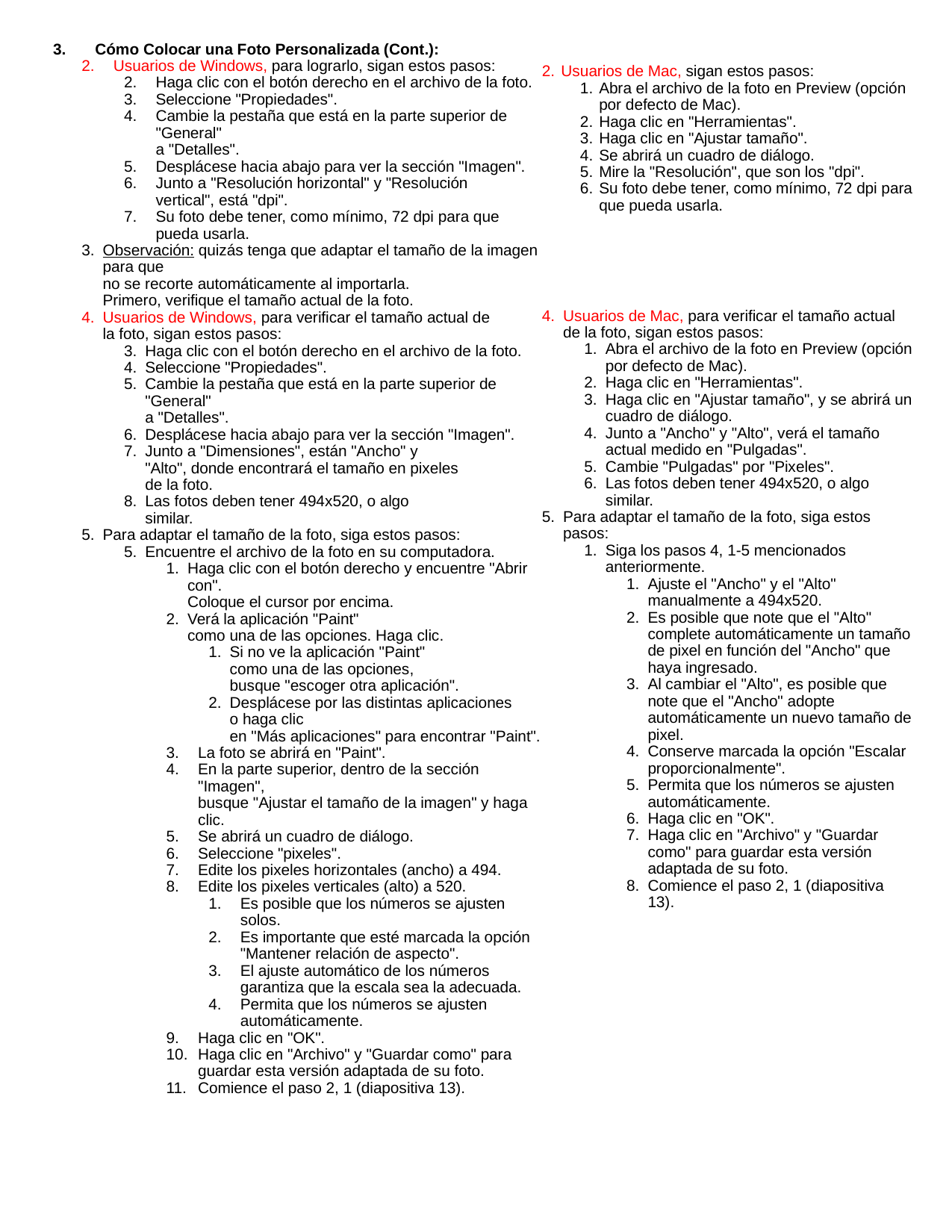

Cómo Colocar una Foto Personalizada (Cont.):
Usuarios de Windows, para lograrlo, sigan estos pasos:
Haga clic con el botón derecho en el archivo de la foto.
Seleccione "Propiedades".
Cambie la pestaña que está en la parte superior de "General"
a "Detalles".
Desplácese hacia abajo para ver la sección "Imagen".
Junto a "Resolución horizontal" y "Resolución
vertical", está "dpi".
Su foto debe tener, como mínimo, 72 dpi para que pueda usarla.
Observación: quizás tenga que adaptar el tamaño de la imagen para que
no se recorte automáticamente al importarla.
Primero, verifique el tamaño actual de la foto.
Usuarios de Windows, para verificar el tamaño actual de
la foto, sigan estos pasos:
Haga clic con el botón derecho en el archivo de la foto.
Seleccione "Propiedades".
Cambie la pestaña que está en la parte superior de "General"
a "Detalles".
Desplácese hacia abajo para ver la sección "Imagen".
Junto a "Dimensiones", están "Ancho" y
"Alto", donde encontrará el tamaño en pixeles
de la foto.
Las fotos deben tener 494x520, o algo
similar.
Para adaptar el tamaño de la foto, siga estos pasos:
Encuentre el archivo de la foto en su computadora.
Haga clic con el botón derecho y encuentre "Abrir con".
Coloque el cursor por encima.
Verá la aplicación "Paint"
como una de las opciones. Haga clic.
Si no ve la aplicación "Paint"
como una de las opciones,
busque "escoger otra aplicación".
Desplácese por las distintas aplicaciones
o haga clic
en "Más aplicaciones" para encontrar "Paint".
La foto se abrirá en "Paint".
En la parte superior, dentro de la sección "Imagen",
busque "Ajustar el tamaño de la imagen" y haga clic.
Se abrirá un cuadro de diálogo.
Seleccione "pixeles".
Edite los pixeles horizontales (ancho) a 494.
Edite los pixeles verticales (alto) a 520.
Es posible que los números se ajusten solos.
Es importante que esté marcada la opción "Mantener relación de aspecto".
El ajuste automático de los números garantiza que la escala sea la adecuada.
Permita que los números se ajusten automáticamente.
Haga clic en "OK".
Haga clic en "Archivo" y "Guardar como" para guardar esta versión adaptada de su foto.
Comience el paso 2, 1 (diapositiva 13).
Usuarios de Mac, sigan estos pasos:
Abra el archivo de la foto en Preview (opción por defecto de Mac).
Haga clic en "Herramientas".
Haga clic en "Ajustar tamaño".
Se abrirá un cuadro de diálogo.
Mire la "Resolución", que son los "dpi".
Su foto debe tener, como mínimo, 72 dpi para que pueda usarla.

Usuarios de Mac, para verificar el tamaño actual de la foto, sigan estos pasos:
Abra el archivo de la foto en Preview (opción por defecto de Mac).
Haga clic en "Herramientas".
Haga clic en "Ajustar tamaño", y se abrirá un cuadro de diálogo.
Junto a "Ancho" y "Alto", verá el tamaño actual medido en "Pulgadas".
Cambie "Pulgadas" por "Pixeles".
Las fotos deben tener 494x520, o algo similar.
Para adaptar el tamaño de la foto, siga estos pasos:
Siga los pasos 4, 1-5 mencionados anteriormente.
Ajuste el "Ancho" y el "Alto" manualmente a 494x520.
Es posible que note que el "Alto" complete automáticamente un tamaño de pixel en función del "Ancho" que haya ingresado.
Al cambiar el "Alto", es posible que note que el "Ancho" adopte automáticamente un nuevo tamaño de pixel.
Conserve marcada la opción "Escalar proporcionalmente".
Permita que los números se ajusten automáticamente.
Haga clic en "OK".
Haga clic en "Archivo" y "Guardar como" para guardar esta versión adaptada de su foto.
Comience el paso 2, 1 (diapositiva 13).